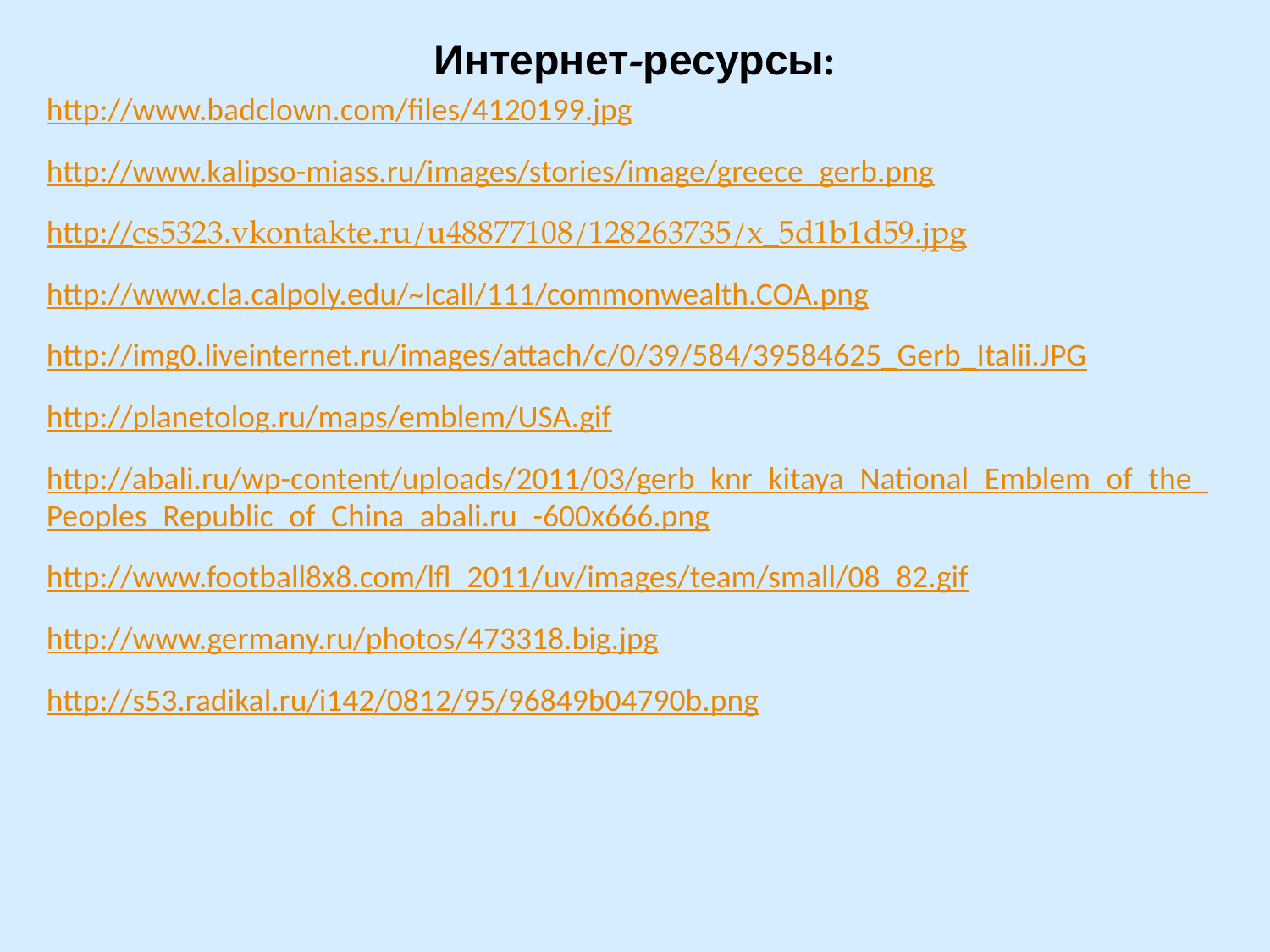

Интернет-ресурсы:
http://www.badclown.com/files/4120199.jpg
http://www.kalipso-miass.ru/images/stories/image/greece_gerb.png
http://cs5323.vkontakte.ru/u48877108/128263735/x_5d1b1d59.jpg
http://www.cla.calpoly.edu/~lcall/111/commonwealth.COA.png
http://img0.liveinternet.ru/images/attach/c/0/39/584/39584625_Gerb_Italii.JPG
http://planetolog.ru/maps/emblem/USA.gif
http://abali.ru/wp-content/uploads/2011/03/gerb_knr_kitaya_National_Emblem_of_the_Peoples_Republic_of_China_abali.ru_-600x666.png
http://www.football8x8.com/lfl_2011/uv/images/team/small/08_82.gif
http://www.germany.ru/photos/473318.big.jpg
http://s53.radikal.ru/i142/0812/95/96849b04790b.png